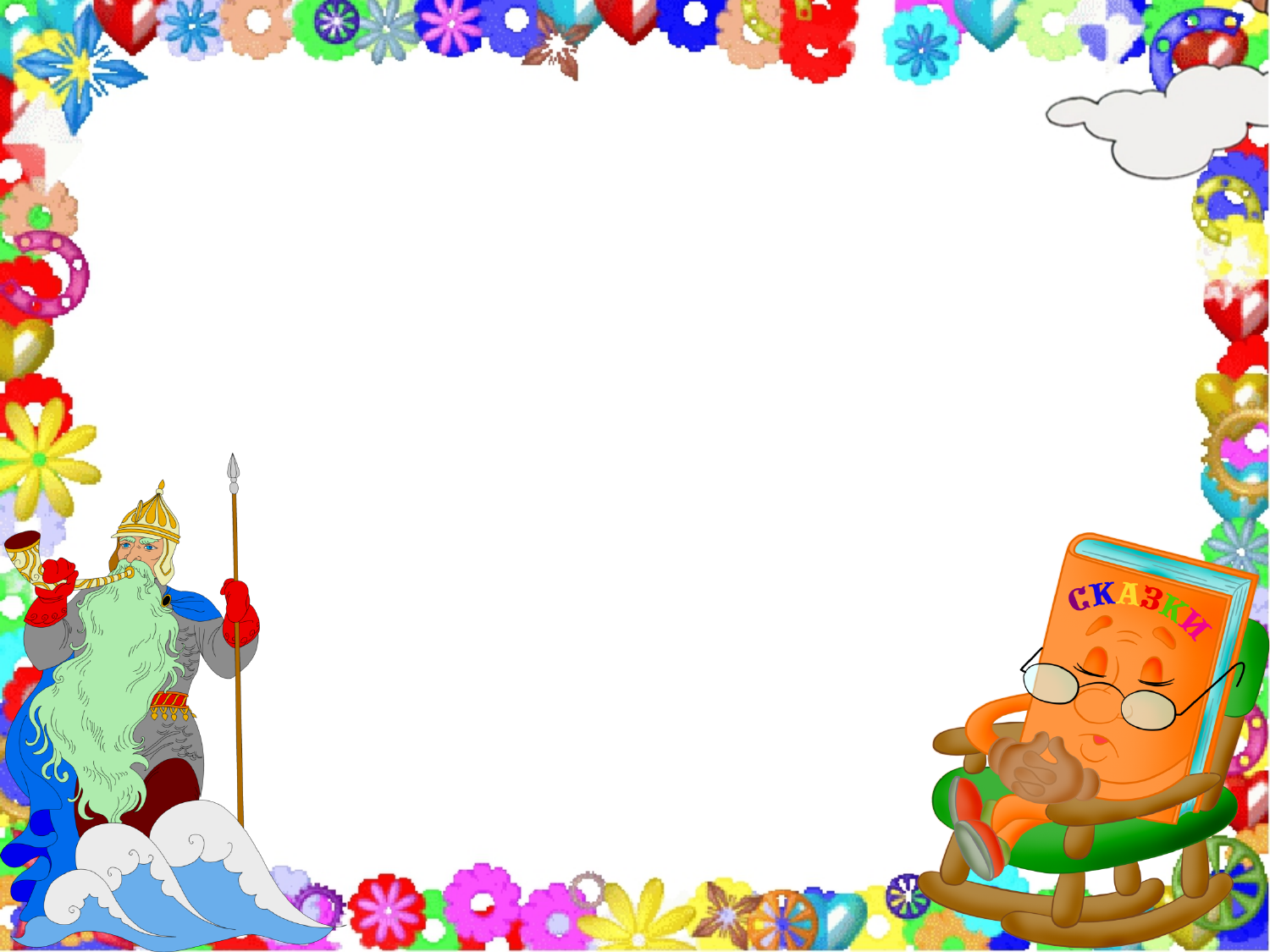

# Спасибо за внимание! МБДОУ «Детский сад №55» http://sad55.virtualtaganrog.ru/